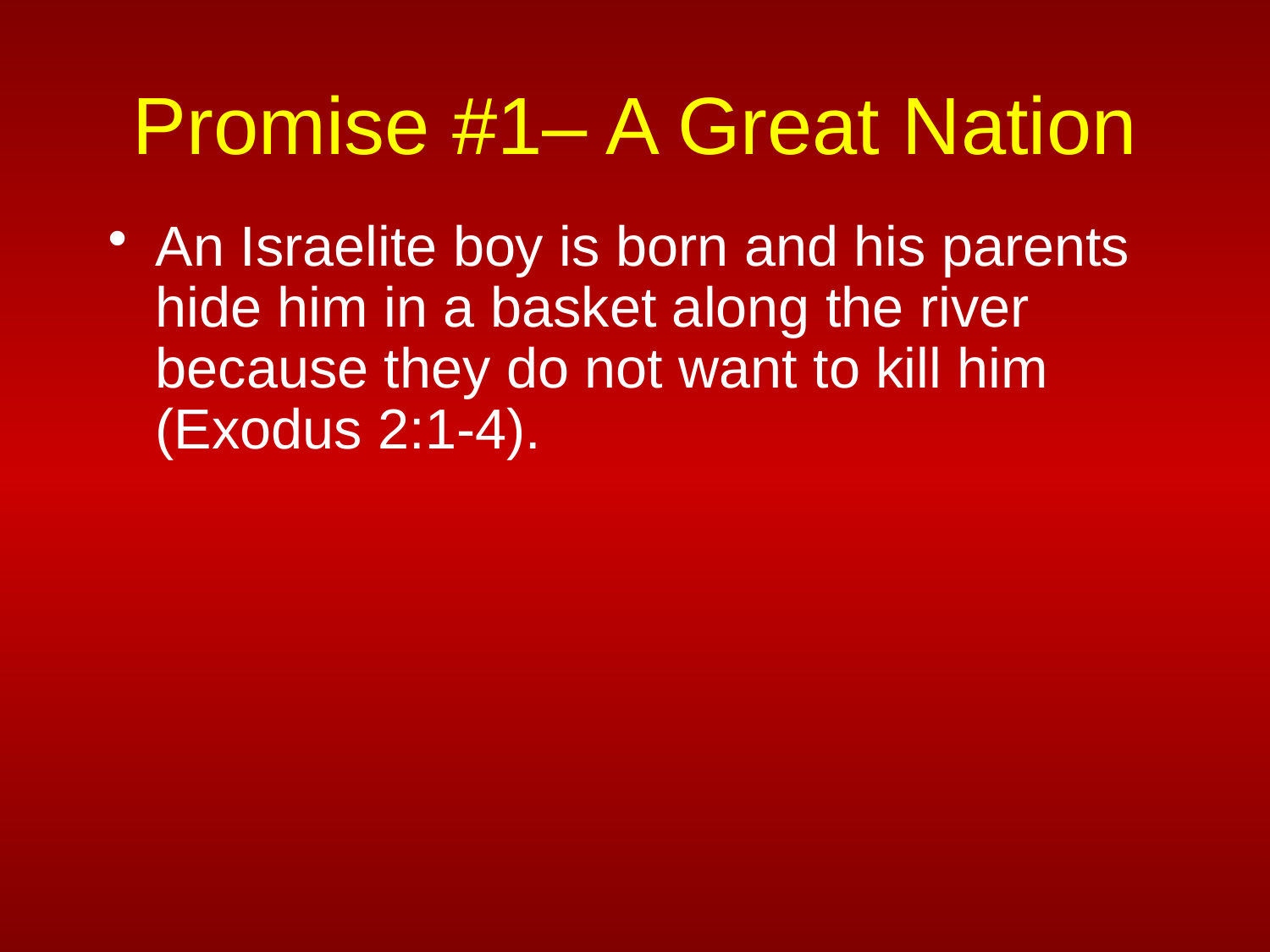

# Promise #1– A Great Nation
An Israelite boy is born and his parents hide him in a basket along the river because they do not want to kill him (Exodus 2:1-4).